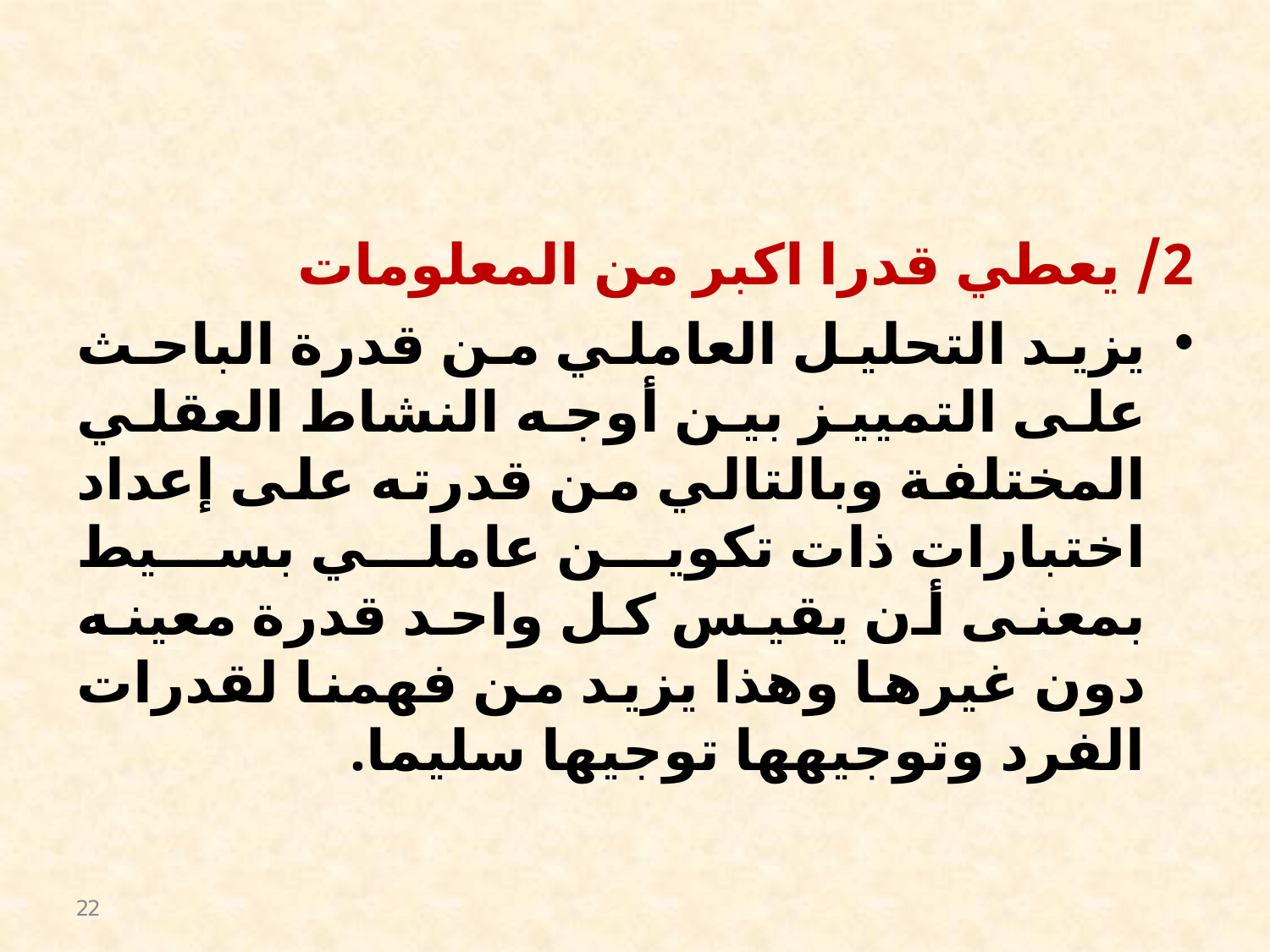

#
2/ يعطي قدرا اكبر من المعلومات
يزيد التحليل العاملي من قدرة الباحث على التمييز بين أوجه النشاط العقلي المختلفة وبالتالي من قدرته على إعداد اختبارات ذات تكوين عاملي بسيط بمعنى أن يقيس كل واحد قدرة معينه دون غيرها وهذا يزيد من فهمنا لقدرات الفرد وتوجيهها توجيها سليما.
22